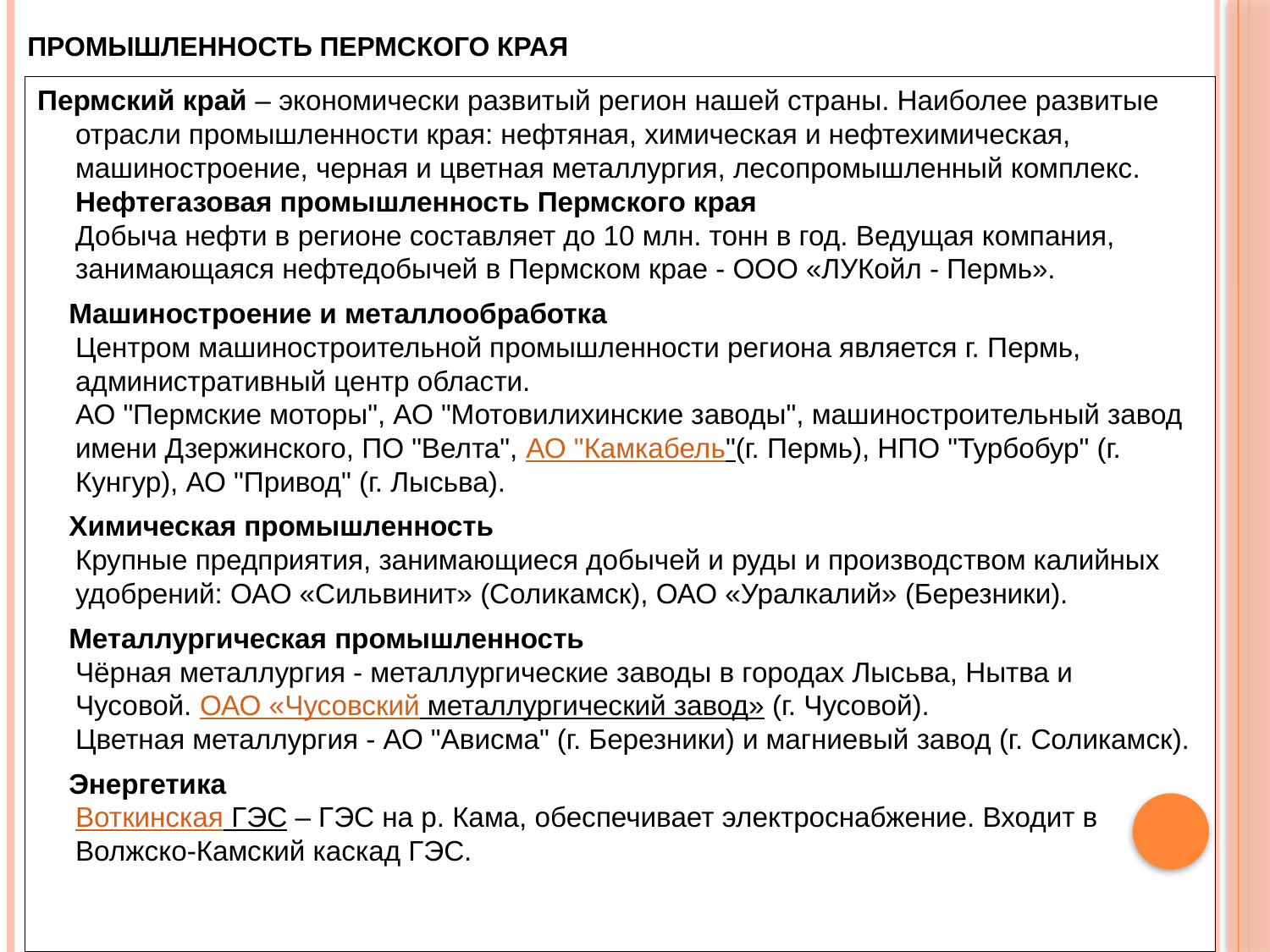

# Промышленность Пермского края

Пермский край – экономически развитый регион нашей страны. Наиболее развитые отрасли промышленности края: нефтяная, химическая и нефтехимическая, машиностроение, черная и цветная металлургия, лесопромышленный комплекс.
Нефтегазовая промышленность Пермского края
Добыча нефти в регионе составляет до 10 млн. тонн в год. Ведущая компания, занимающаяся нефтедобычей в Пермском крае - ООО «ЛУКойл - Пермь».
    Машиностроение и металлообработка
Центром машиностроительной промышленности региона является г. Пермь, административный центр области.
АО "Пермские моторы", АО "Мотовилихинские заводы", машиностроительный завод имени Дзержинского, ПО "Велта", АО "Камкабель"(г. Пермь), НПО "Турбобур" (г. Кунгур), АО "Привод" (г. Лысьва).
    Химическая промышленность
Крупные предприятия, занимающиеся добычей и руды и производством калийных удобрений: ОАО «Сильвинит» (Соликамск), ОАО «Уралкалий» (Березники).
    Металлургическая промышленность
Чёрная металлургия - металлургические заводы в городах Лысьва, Нытва и Чусовой. ОАО «Чусовский металлургический завод» (г. Чусовой).
Цветная металлургия - АО "Ависма" (г. Березники) и магниевый завод (г. Соликамск).
    Энергетика
Воткинская ГЭС – ГЭС на р. Кама, обеспечивает электроснабжение. Входит в Волжско-Камский каскад ГЭС.